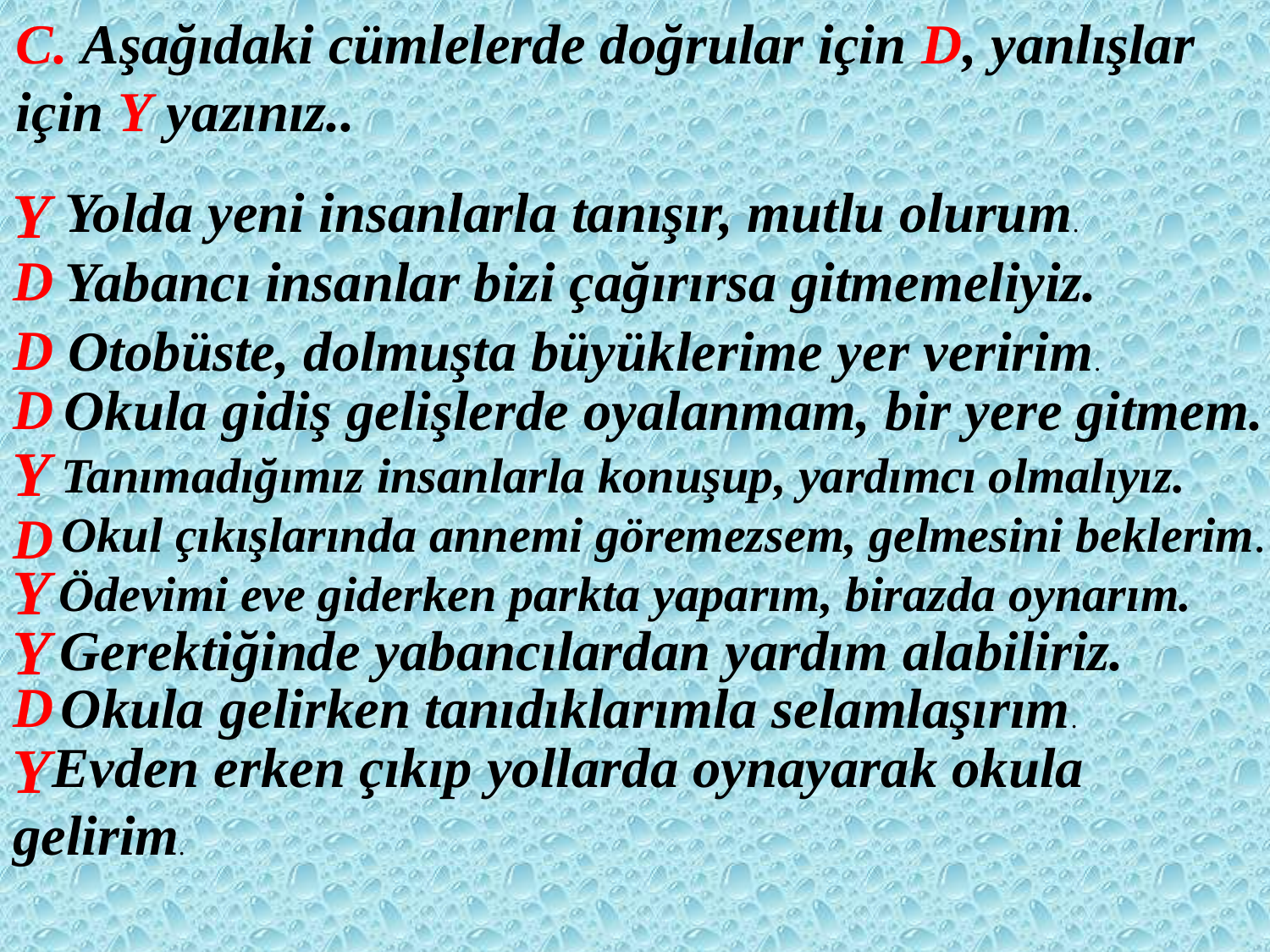

C. Aşağıdaki cümlelerde doğrular için D, yanlışlar
için Y yazınız..
Y
	Yolda yeni insanlarla tanışır, mutlu olurum.

D
	Yabancı insanlar bizi çağırırsa gitmemeliyiz.

D
	  Otobüste, dolmuşta büyüklerime yer veririm.

D
	  Okula gidiş gelişlerde oyalanmam, bir yere gitmem.

Y
    Tanımadığımız insanlarla konuşup, yardımcı olmalıyız.
    Okul çıkışlarında annemi göremezsem, gelmesini beklerim.
D
Y
       Ödevimi eve giderken parkta yaparım, birazda oynarım.

       Gerektiğinde yabancılardan yardım alabiliriz.

Y
D
  Okula gelirken tanıdıklarımla selamlaşırım.

      Evden erken çıkıp yollarda oynayarak okula gelirim.

Y